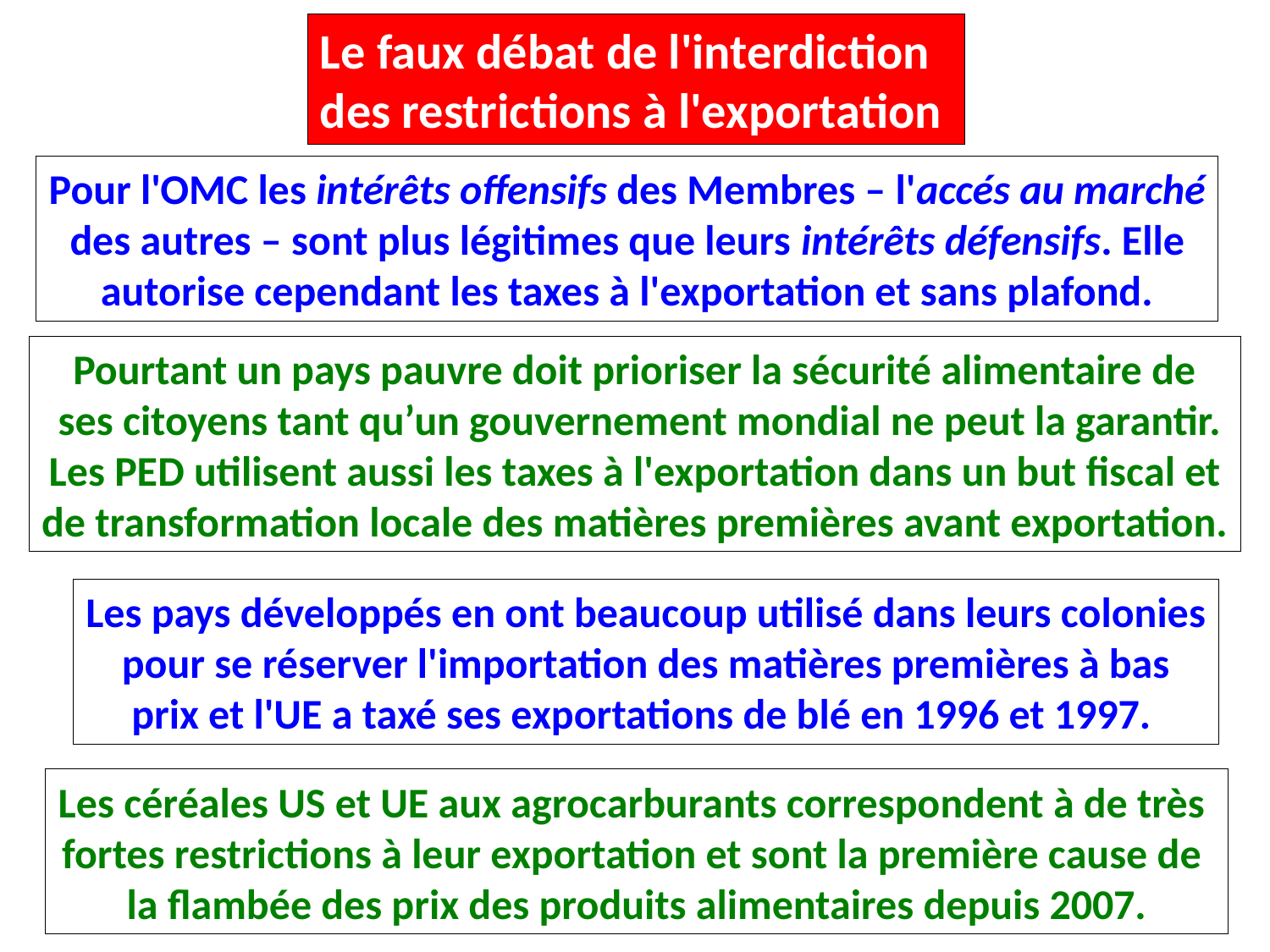

Le faux débat de l'interdiction des restrictions à l'exportation
Pour l'OMC les intérêts offensifs des Membres – l'accés au marché
des autres – sont plus légitimes que leurs intérêts défensifs. Elle
autorise cependant les taxes à l'exportation et sans plafond.
Pourtant un pays pauvre doit prioriser la sécurité alimentaire de
 ses citoyens tant qu’un gouvernement mondial ne peut la garantir.
Les PED utilisent aussi les taxes à l'exportation dans un but fiscal et
de transformation locale des matières premières avant exportation.
Les pays développés en ont beaucoup utilisé dans leurs colonies
pour se réserver l'importation des matières premières à bas
prix et l'UE a taxé ses exportations de blé en 1996 et 1997.
Les céréales US et UE aux agrocarburants correspondent à de très
fortes restrictions à leur exportation et sont la première cause de
 la flambée des prix des produits alimentaires depuis 2007.